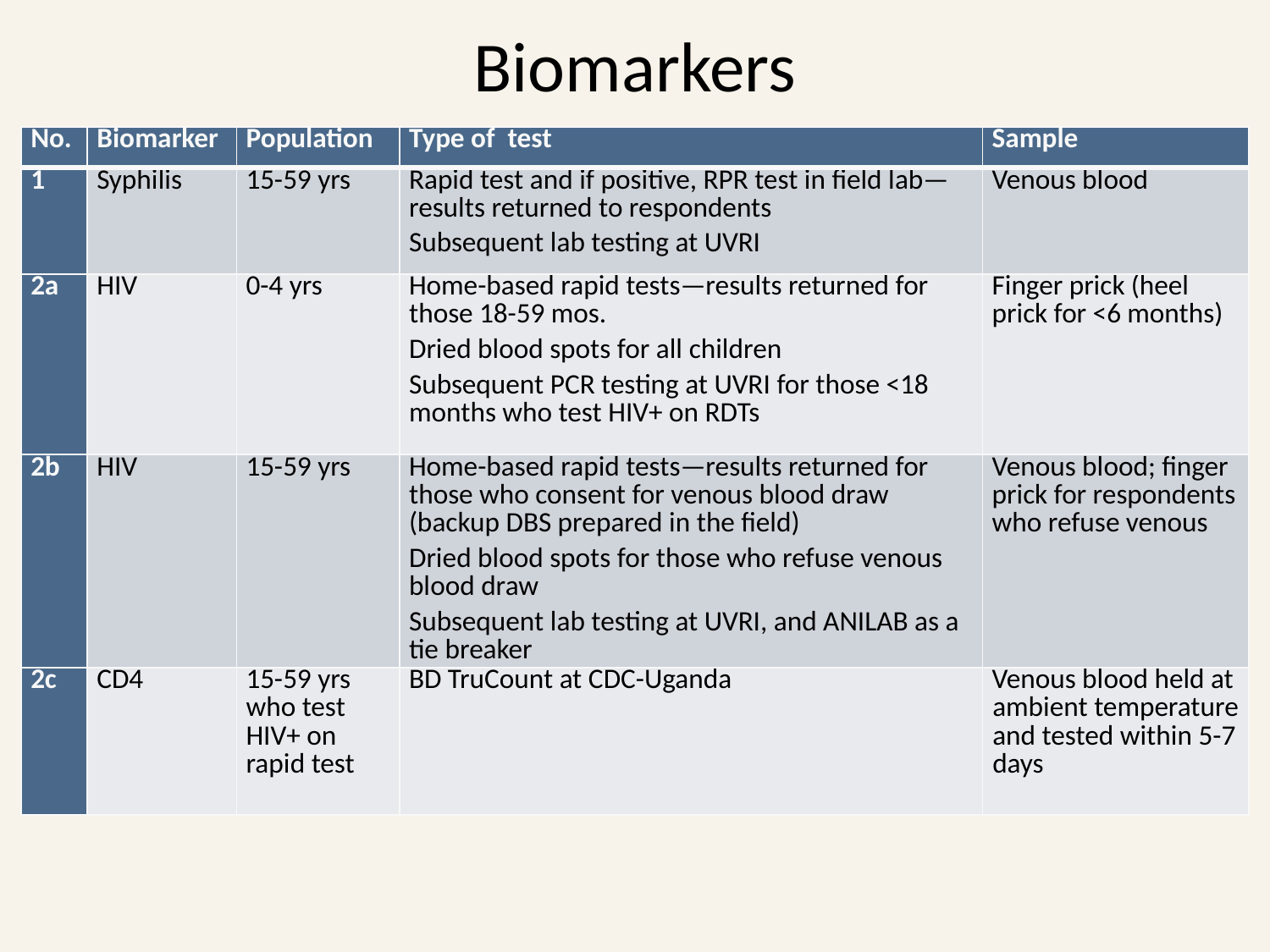

# Biomarkers
| No. | Biomarker | Population | Type of test | Sample |
| --- | --- | --- | --- | --- |
| 1 | Syphilis | 15-59 yrs | Rapid test and if positive, RPR test in field lab—results returned to respondents Subsequent lab testing at UVRI | Venous blood |
| 2a | HIV | 0-4 yrs | Home-based rapid tests—results returned for those 18-59 mos. Dried blood spots for all children Subsequent PCR testing at UVRI for those <18 months who test HIV+ on RDTs | Finger prick (heel prick for <6 months) |
| 2b | HIV | 15-59 yrs | Home-based rapid tests—results returned for those who consent for venous blood draw (backup DBS prepared in the field) Dried blood spots for those who refuse venous blood draw Subsequent lab testing at UVRI, and ANILAB as a tie breaker | Venous blood; finger prick for respondents who refuse venous |
| 2c | CD4 | 15-59 yrs who test HIV+ on rapid test | BD TruCount at CDC-Uganda | Venous blood held at ambient temperature and tested within 5-7 days |